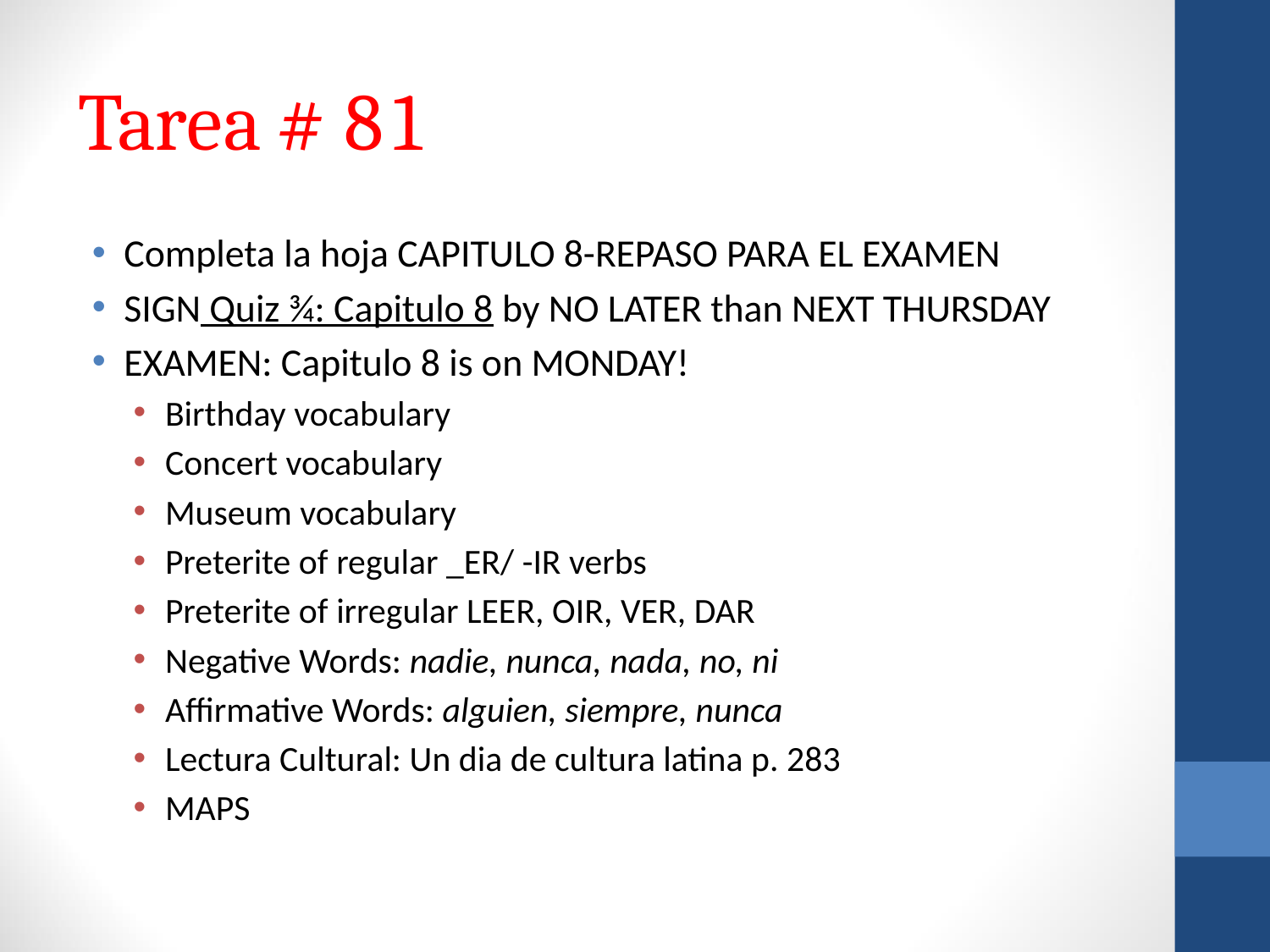

# Tarea # 81
Completa la hoja CAPITULO 8-REPASO PARA EL EXAMEN
SIGN Quiz ¾: Capitulo 8 by NO LATER than NEXT THURSDAY
EXAMEN: Capitulo 8 is on MONDAY!
Birthday vocabulary
Concert vocabulary
Museum vocabulary
Preterite of regular _ER/ -IR verbs
Preterite of irregular LEER, OIR, VER, DAR
Negative Words: nadie, nunca, nada, no, ni
Affirmative Words: alguien, siempre, nunca
Lectura Cultural: Un dia de cultura latina p. 283
MAPS